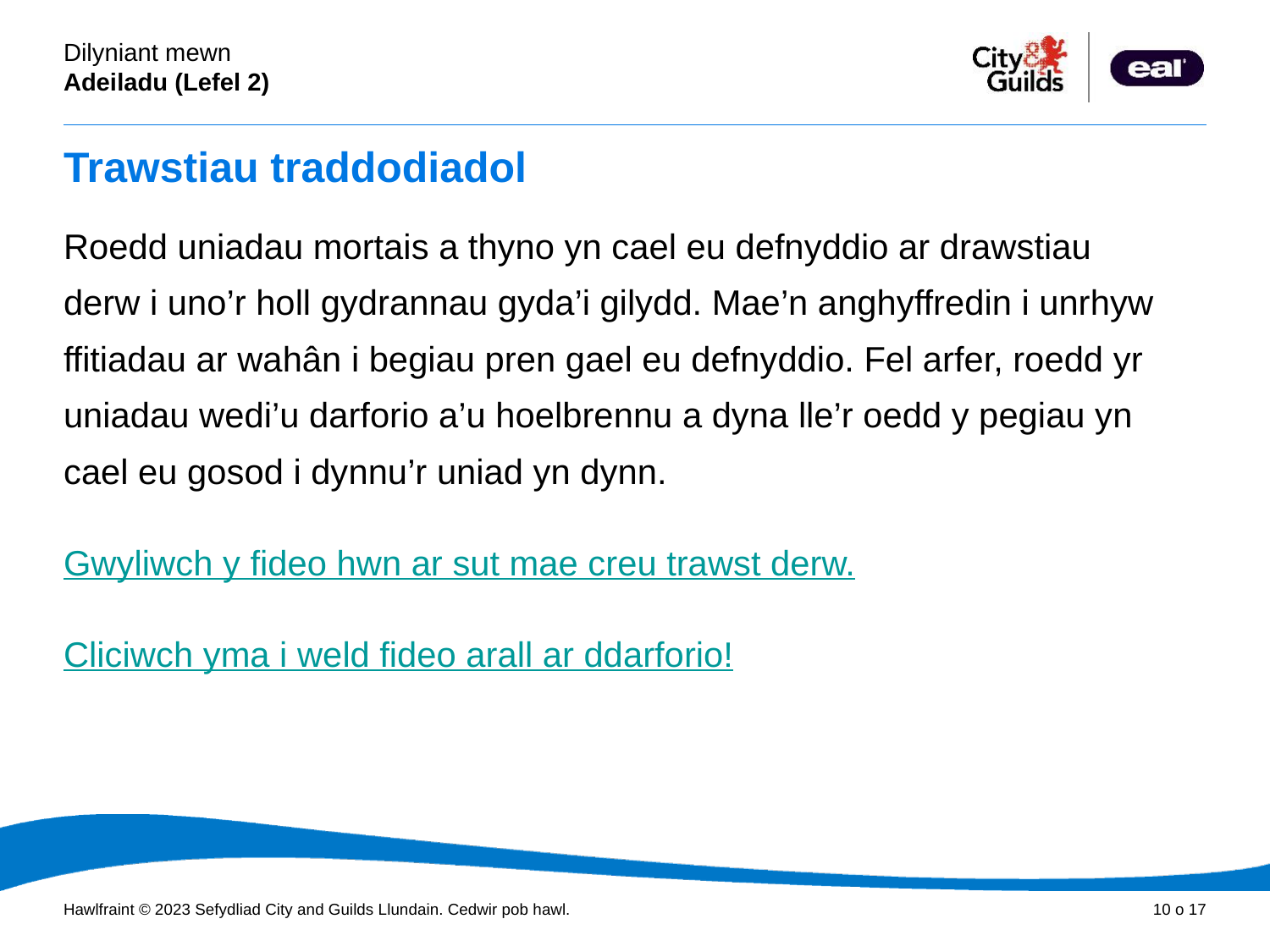

# Trawstiau traddodiadol
Roedd uniadau mortais a thyno yn cael eu defnyddio ar drawstiau derw i uno’r holl gydrannau gyda’i gilydd. Mae’n anghyffredin i unrhyw ffitiadau ar wahân i begiau pren gael eu defnyddio. Fel arfer, roedd yr uniadau wedi’u darforio a’u hoelbrennu a dyna lle’r oedd y pegiau yn cael eu gosod i dynnu’r uniad yn dynn.
Gwyliwch y fideo hwn ar sut mae creu trawst derw.
Cliciwch yma i weld fideo arall ar ddarforio!